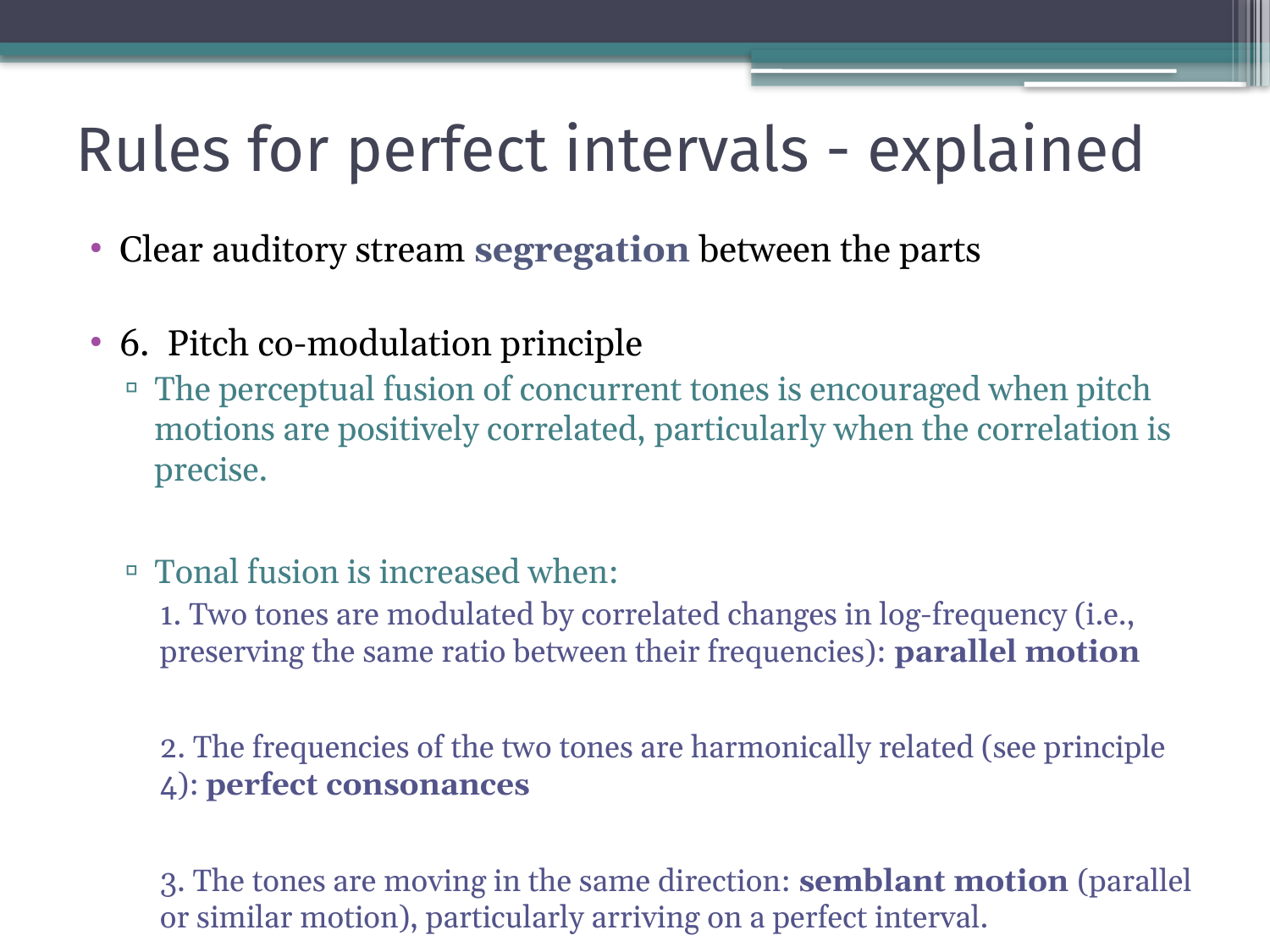

# Rules for perfect intervals - explained
Clear auditory stream segregation between the parts

6.  Pitch co-modulation principle
The perceptual fusion of concurrent tones is encouraged when pitch motions are positively correlated, particularly when the correlation is precise.

Tonal fusion is increased when:
1. Two tones are modulated by correlated changes in log-frequency (i.e., preserving the same ratio between their frequencies): parallel motion

2. The frequencies of the two tones are harmonically related (see principle 4): perfect consonances

3. The tones are moving in the same direction: semblant motion (parallel or similar motion), particularly arriving on a perfect interval.